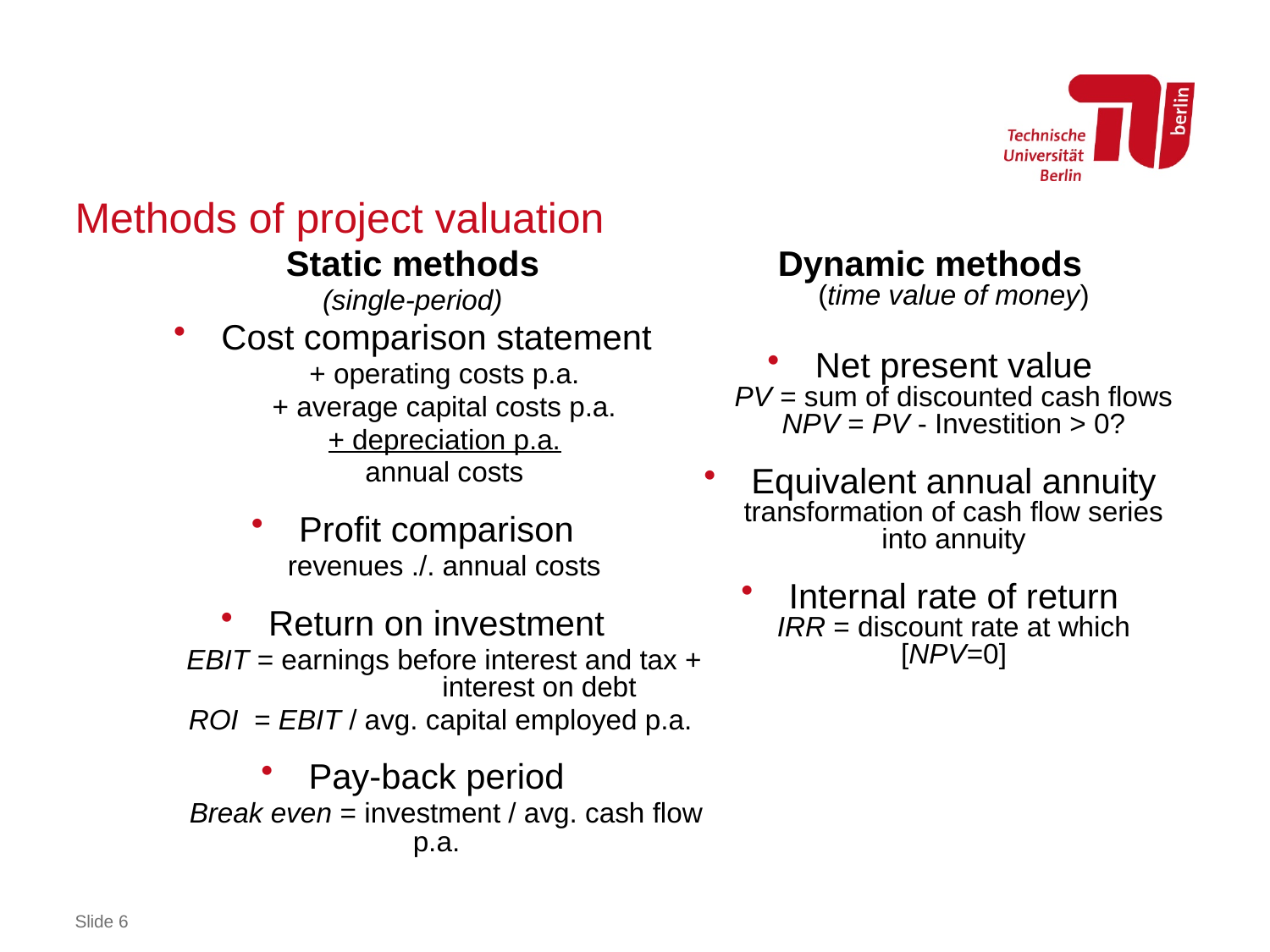

# Methods of project valuation
Static methods
(single-period)
Cost comparison statement
+ operating costs p.a.
+ average capital costs p.a.
+ depreciation p.a.
annual costs

Profit comparison
revenues ./. annual costs

Return on investment
EBIT = earnings before interest and tax +
	   interest on debt
ROI  = EBIT / avg. capital employed p.a.

Pay-back period
  Break even = investment / avg. cash flow p.a.
Dynamic methods
(time value of money)
Net present value
PV = sum of discounted cash flows
NPV = PV - Investition > 0?

Equivalent annual annuity
transformation of cash flow series into annuity

Internal rate of return
IRR = discount rate at which [NPV=0]

Slide 6